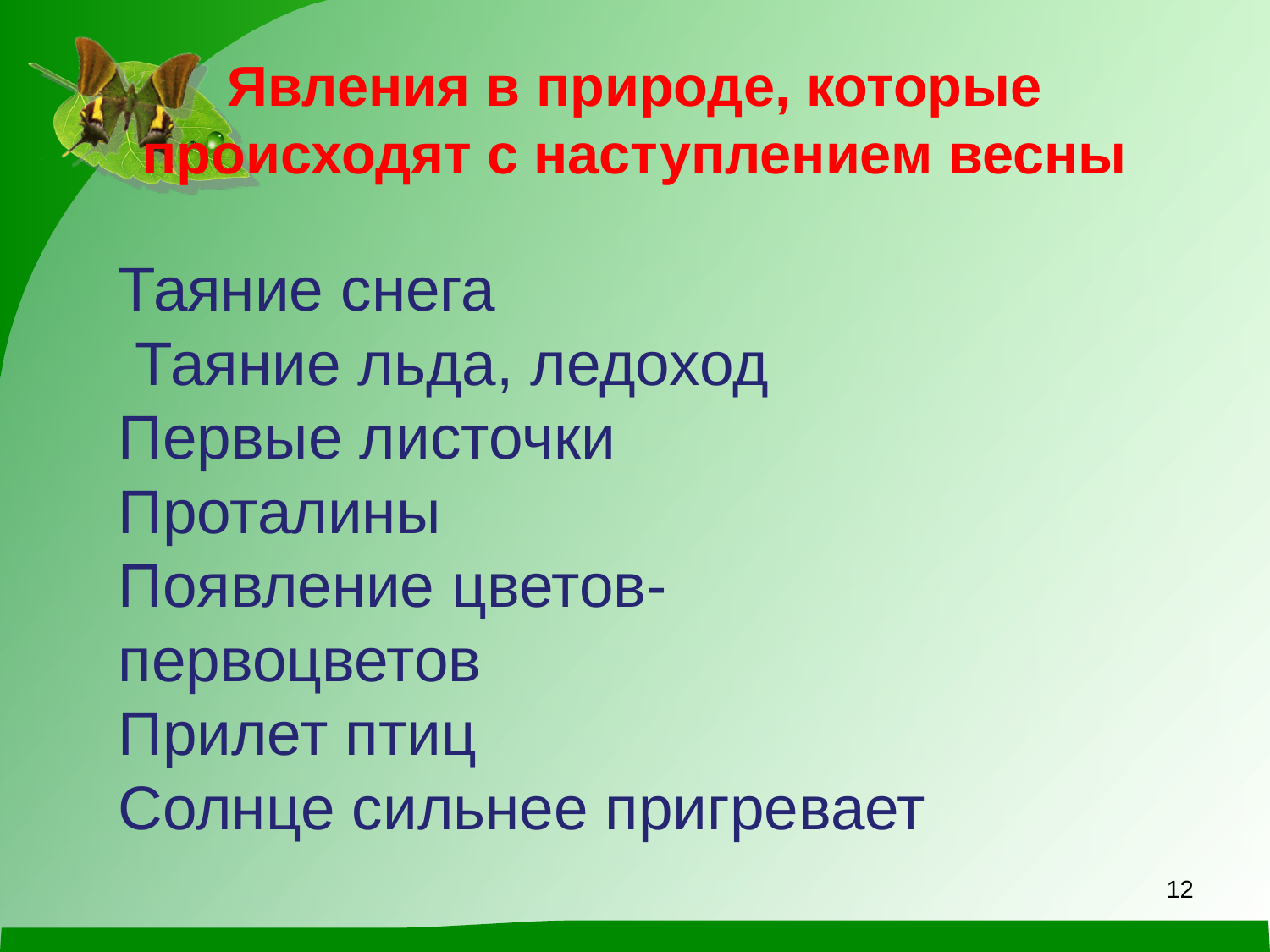

# Явления в природе, которые происходят с наступлением весны
Таяние снега
 Таяние льда, ледоход
Первые листочки
Проталины
Появление цветов-первоцветов
Прилет птиц
Солнце сильнее пригревает

12